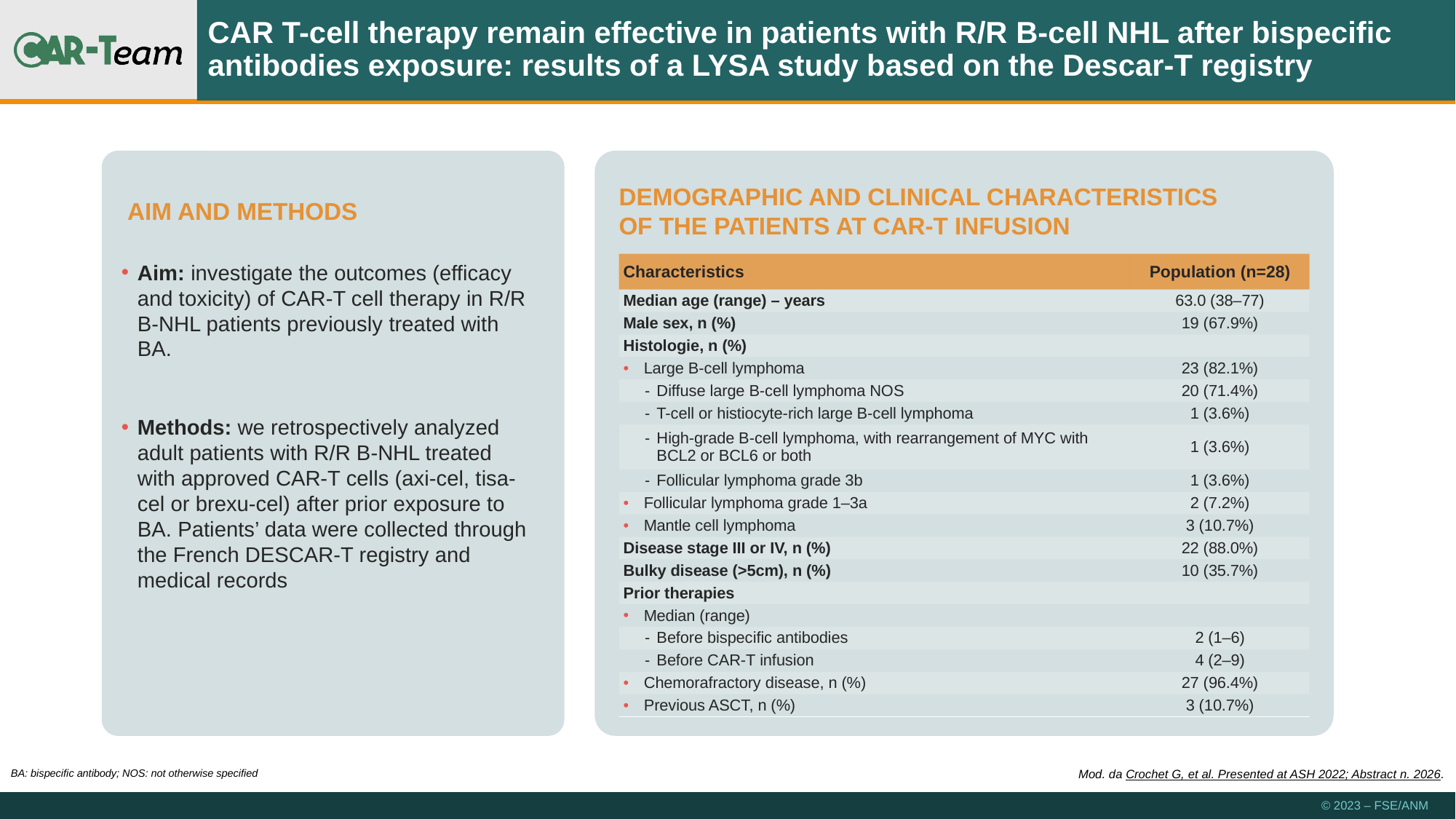

CAR T-cell therapy remain effective in patients with R/R B-cell NHL after bispecific antibodies exposure: results of a LYSA study based on the Descar-T registry

DEMOGRAPHIC AND CLINICAL CHARACTERISTICS
OF THE PATIENTS AT CAR-T INFUSION
AIM AND METHODS
| Characteristics | Population (n=28) |
| --- | --- |
| Median age (range) – years | 63.0 (38–77) |
| Male sex, n (%) | 19 (67.9%) |
| Histologie, n (%) |  |
| Large B-cell lymphoma | 23 (82.1%) |
| Diffuse large B-cell lymphoma NOS | 20 (71.4%) |
| T-cell or histiocyte-rich large B-cell lymphoma | 1 (3.6%) |
| High-grade B-cell lymphoma, with rearrangement of MYC with BCL2 or BCL6 or both | 1 (3.6%) |
| Follicular lymphoma grade 3b | 1 (3.6%) |
| Follicular lymphoma grade 1–3a | 2 (7.2%) |
| Mantle cell lymphoma | 3 (10.7%) |
| Disease stage III or IV, n (%) | 22 (88.0%) |
| Bulky disease (>5cm), n (%) | 10 (35.7%) |
| Prior therapies |  |
| Median (range) |  |
| Before bispecific antibodies | 2 (1–6) |
| Before CAR-T infusion | 4 (2–9) |
| Chemorafractory disease, n (%) | 27 (96.4%) |
| Previous ASCT, n (%) | 3 (10.7%) |
Aim: investigate the outcomes (efficacy and toxicity) of CAR-T cell therapy in R/R B-NHL patients previously treated with BA.

Methods: we retrospectively analyzed adult patients with R/R B-NHL treated with approved CAR-T cells (axi-cel, tisa-cel or brexu-cel) after prior exposure to BA. Patients’ data were collected through the French DESCAR-T registry and medical records
BA: bispecific antibody; NOS: not otherwise specified
Mod. da Crochet G, et al. Presented at ASH 2022; Abstract n. 2026.